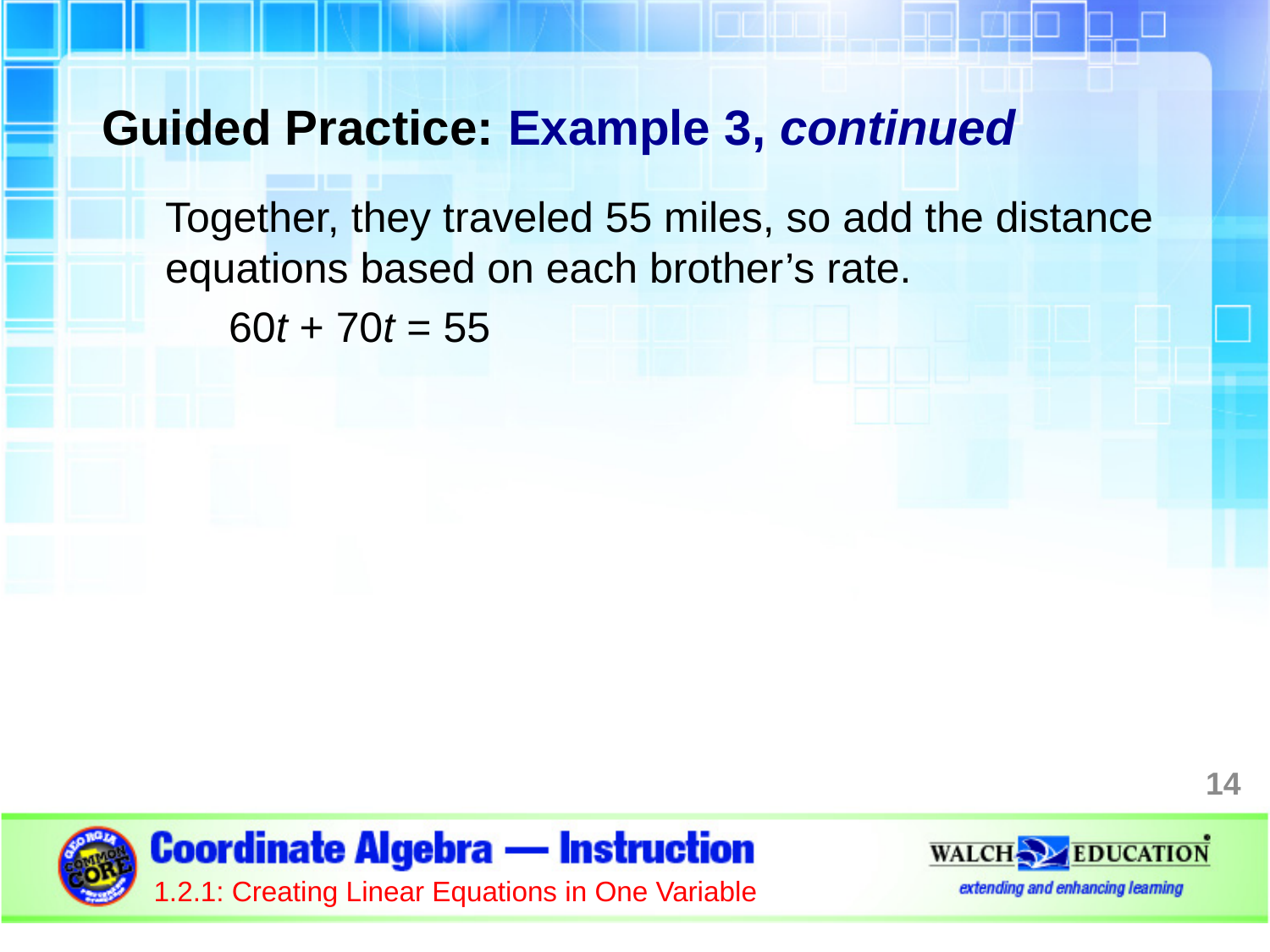

Guided Practice: Example 3, continued

Together, they traveled 55 miles, so add the distance equations based on each brother’s rate.
60t + 70t = 55
14
1.2.1: Creating Linear Equations in One Variable